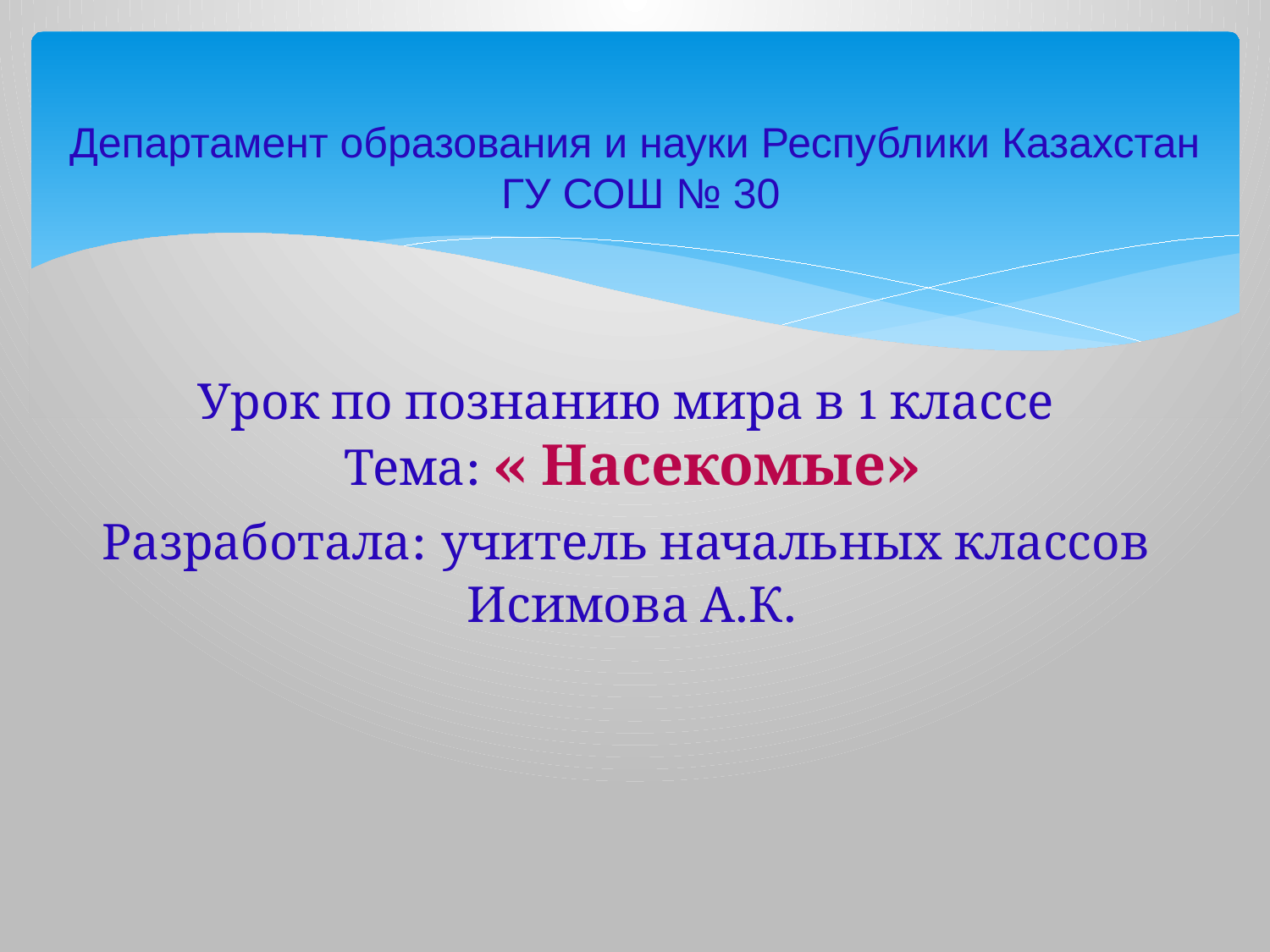

Департамент образования и науки Республики Казахстан
 ГУ СОШ № 30
# Урок по познанию мира в 1 классе Тема: « Насекомые» Разработала: учитель начальных классов Исимова А.К.